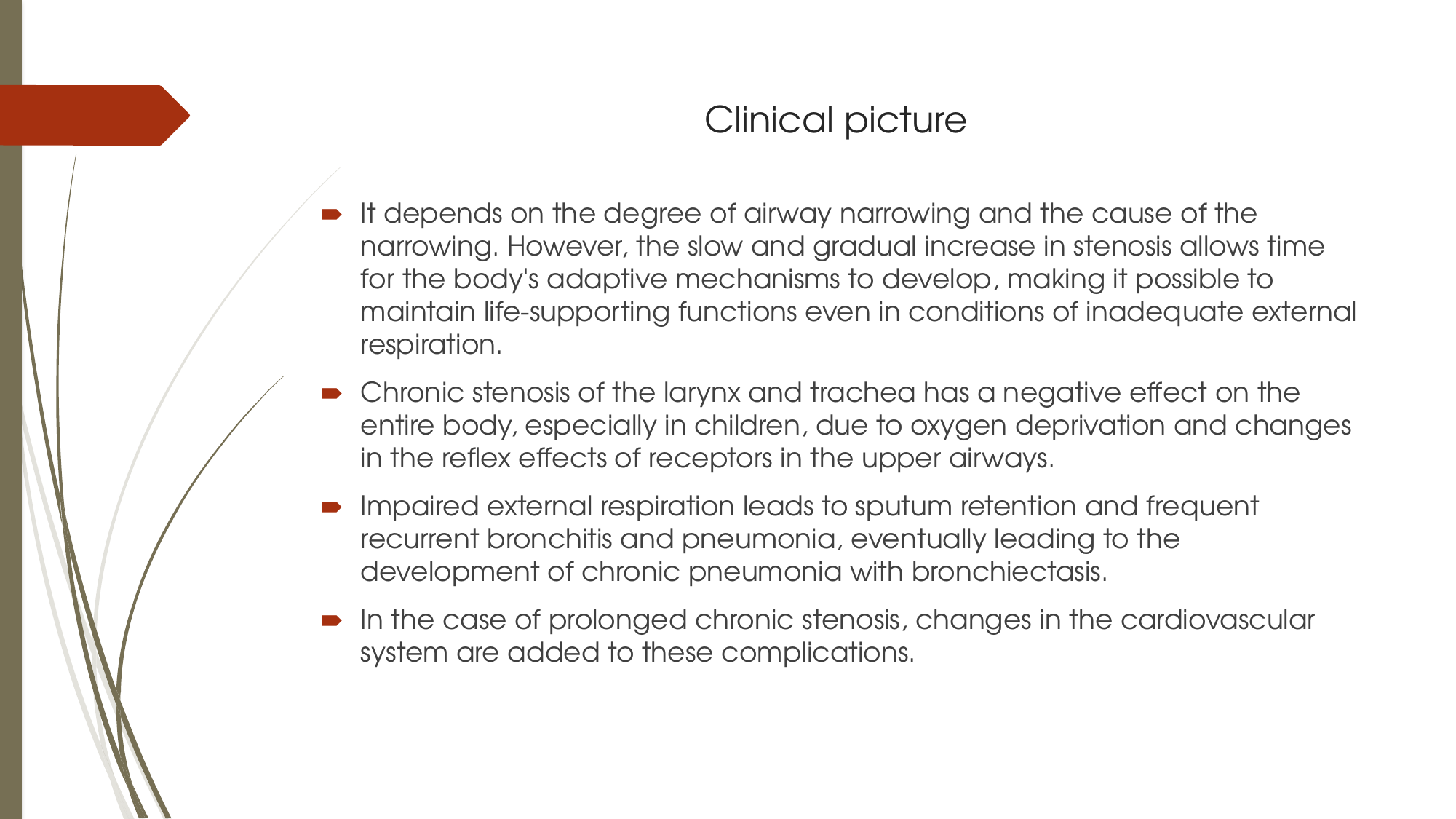

Clinical picture
It depends on the degree of airway narrowing and the cause of the narrowing. However, the slow and gradual increase in stenosis allows time for the body's adaptive mechanisms to develop, making it possible to maintain life-supporting functions even in conditions of inadequate external respiration.
Chronic stenosis of the larynx and trachea has a negative effect on the entire body, especially in children, due to oxygen deprivation and changes in the reflex effects of receptors in the upper airways.
Impaired external respiration leads to sputum retention and frequent recurrent bronchitis and pneumonia, eventually leading to the development of chronic pneumonia with bronchiectasis.
In the case of prolonged chronic stenosis, changes in the cardiovascular system are added to these complications.